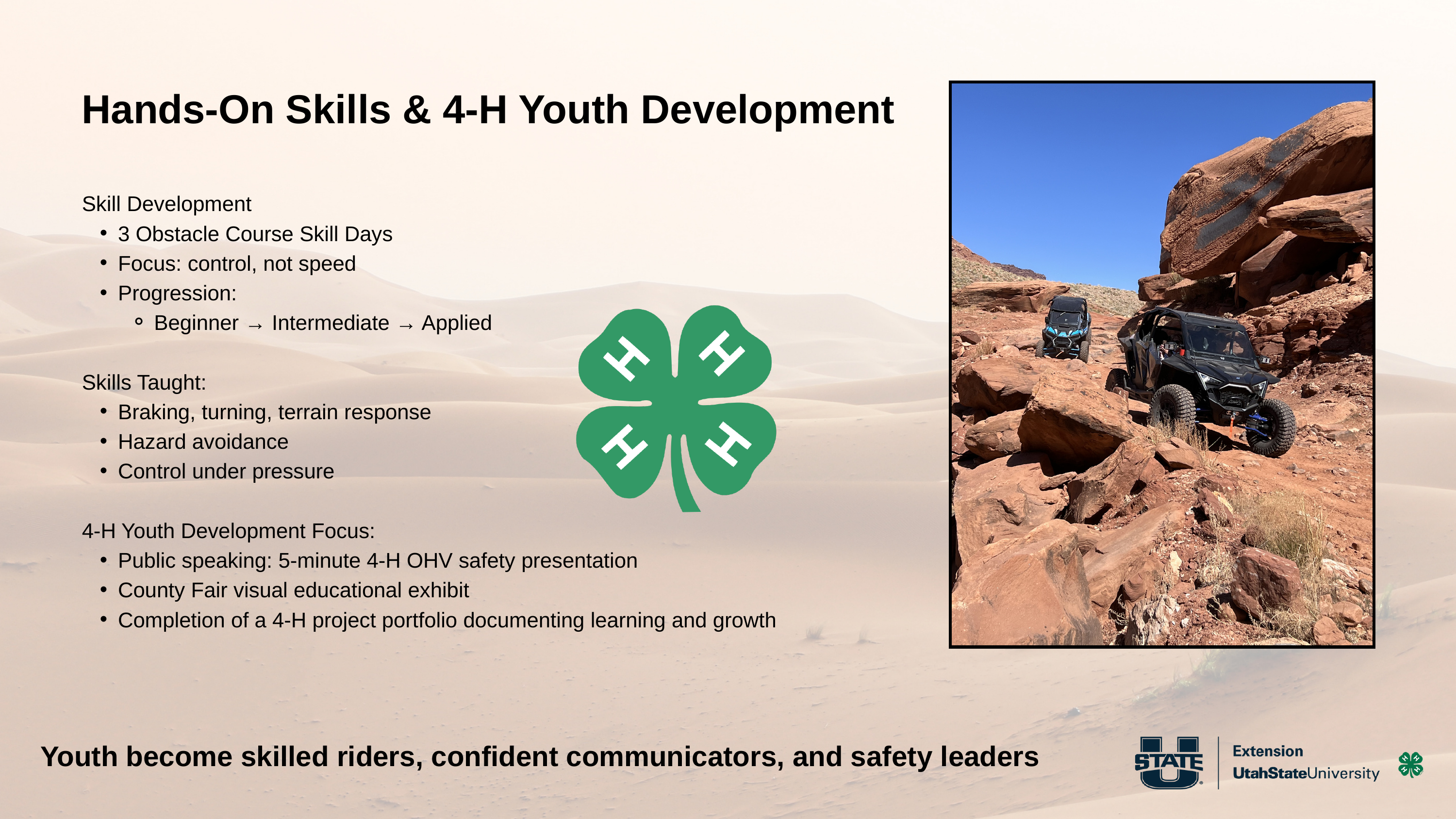

Hands-On Skills & 4-H Youth Development

Skill Development
3 Obstacle Course Skill Days
Focus: control, not speed
Progression:
Beginner → Intermediate → Applied

Skills Taught:
Braking, turning, terrain response
Hazard avoidance
Control under pressure

4-H Youth Development Focus:
Public speaking: 5-minute 4-H OHV safety presentation
County Fair visual educational exhibit
Completion of a 4-H project portfolio documenting learning and growth

Youth become skilled riders, confident communicators, and safety leaders